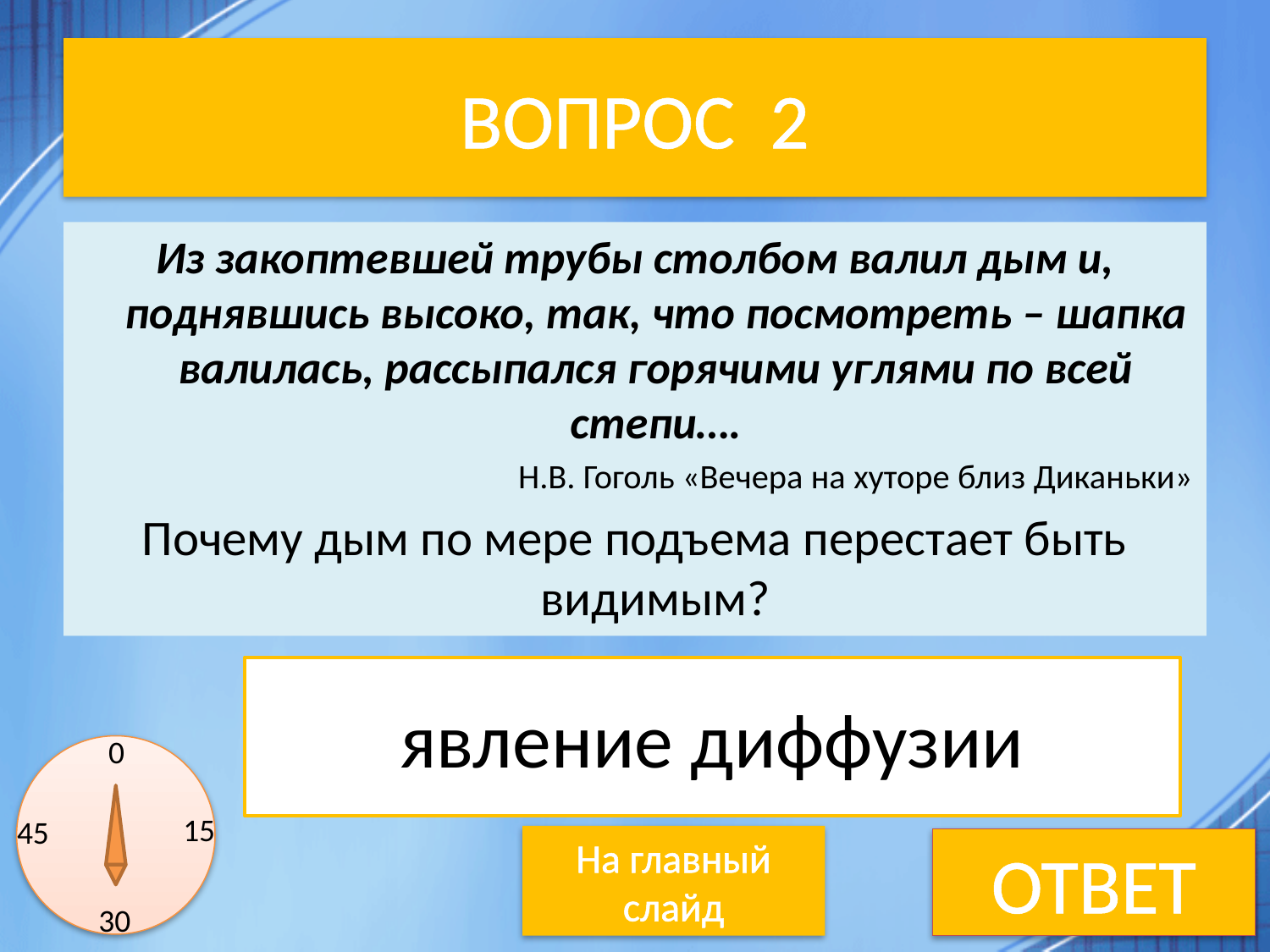

# ВОПРОС  2
Из закоптевшей трубы столбом валил дым и, поднявшись высоко, так, что посмотреть – шапка валилась, рассыпался горячими углями по всей степи….
Н.В. Гоголь «Вечера на хуторе близ Диканьки»
Почему дым по мере подъема перестает быть видимым?

явление диффузии
0

15
45
На главный слайд
ОТВЕТ
30